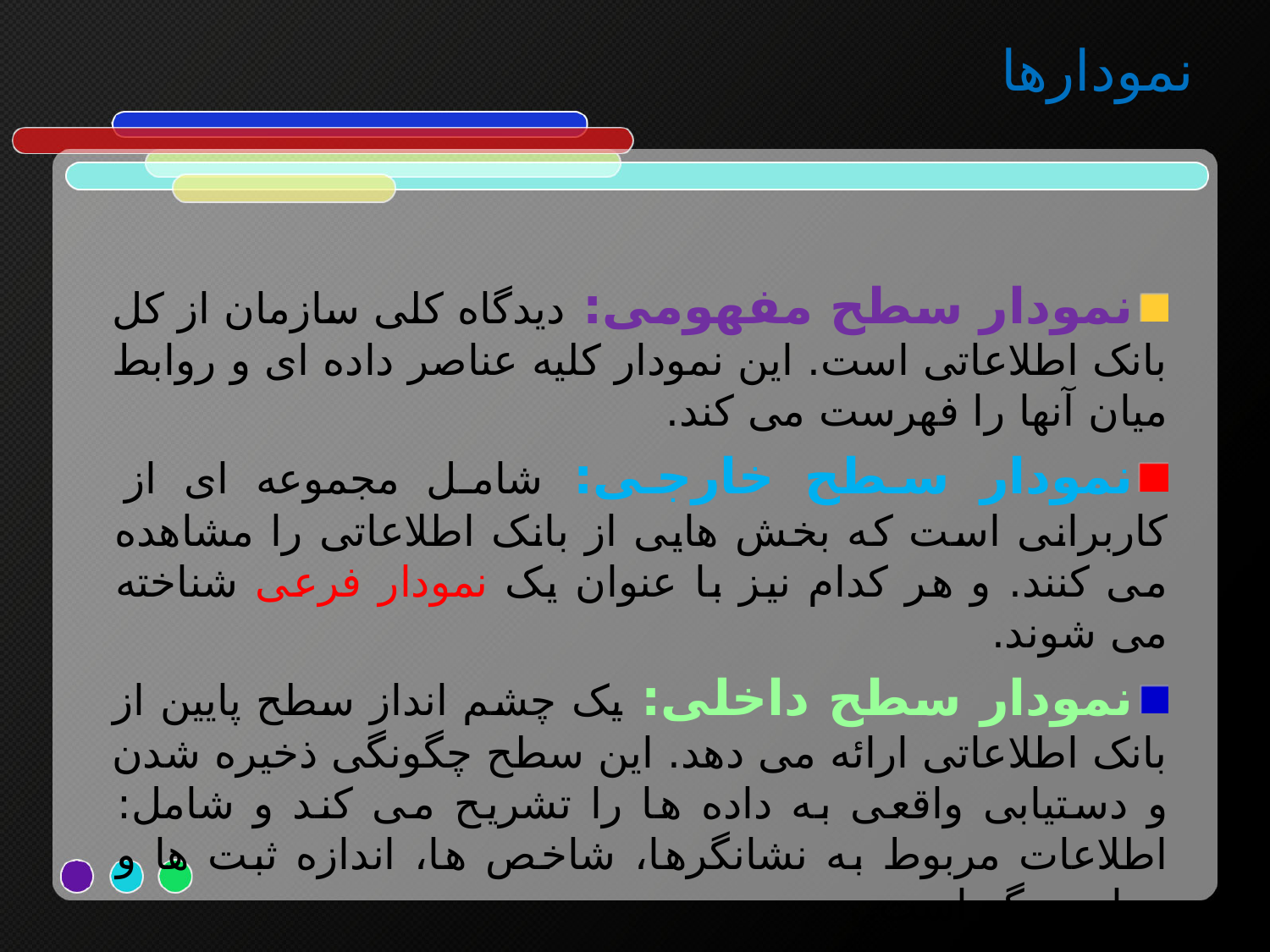

# نمودارها
نمودار سطح مفهومی: دیدگاه کلی سازمان از کل بانک اطلاعاتی است. این نمودار کلیه عناصر داده ای و روابط میان آنها را فهرست می کند.
نمودار سطح خارجی: شامل مجموعه ای از کاربرانی است که بخش هایی از بانک اطلاعاتی را مشاهده می کنند. و هر کدام نیز با عنوان یک نمودار فرعی شناخته می شوند.
نمودار سطح داخلی: یک چشم انداز سطح پایین از بانک اطلاعاتی ارائه می دهد. این سطح چگونگی ذخیره شدن و دستیابی واقعی به داده ها را تشریح می کند و شامل: اطلاعات مربوط به نشانگرها، شاخص ها، اندازه ثبت ها و موارد دیگر است.